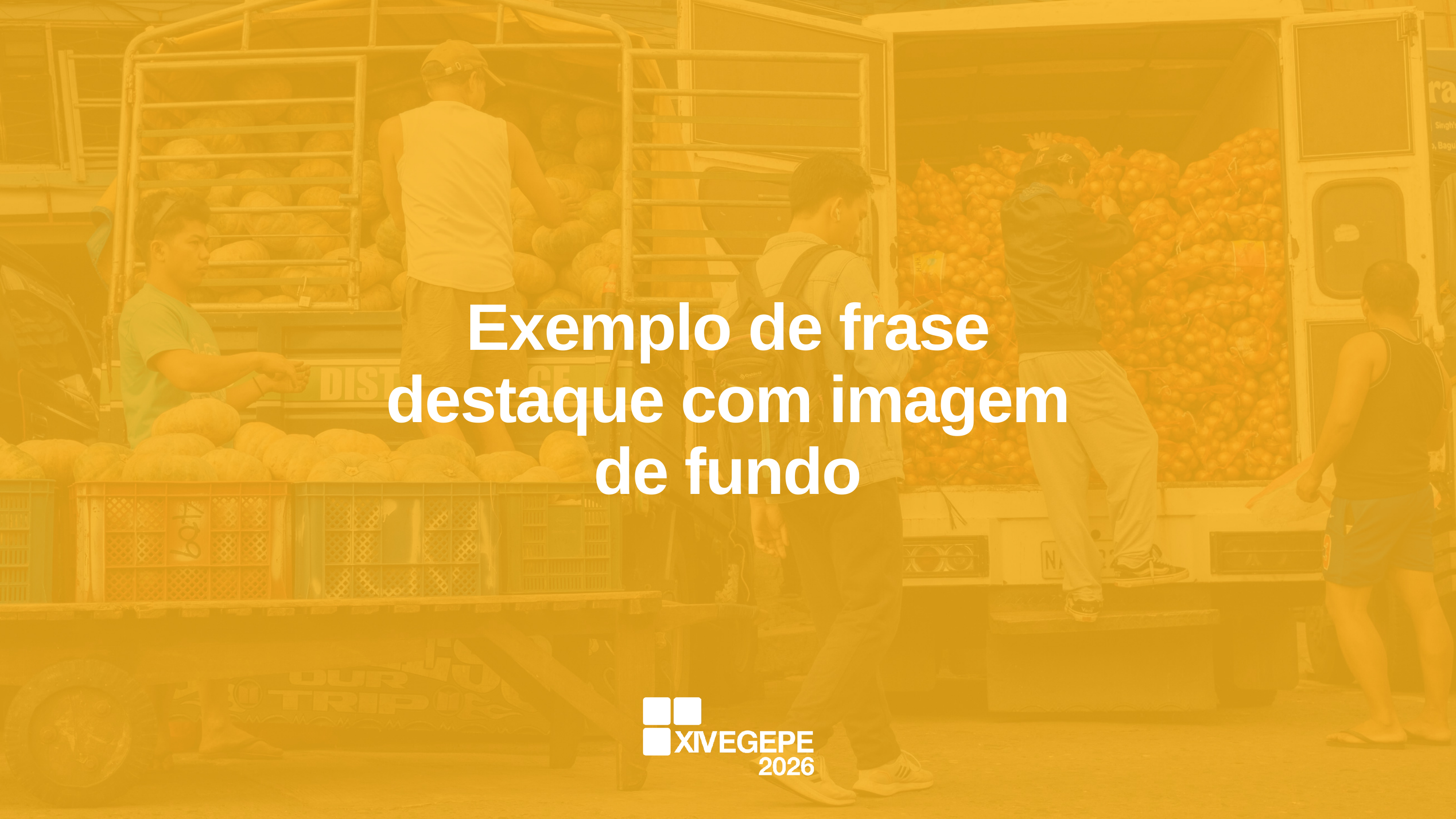

Exemplo de frase destaque com imagem de fundo